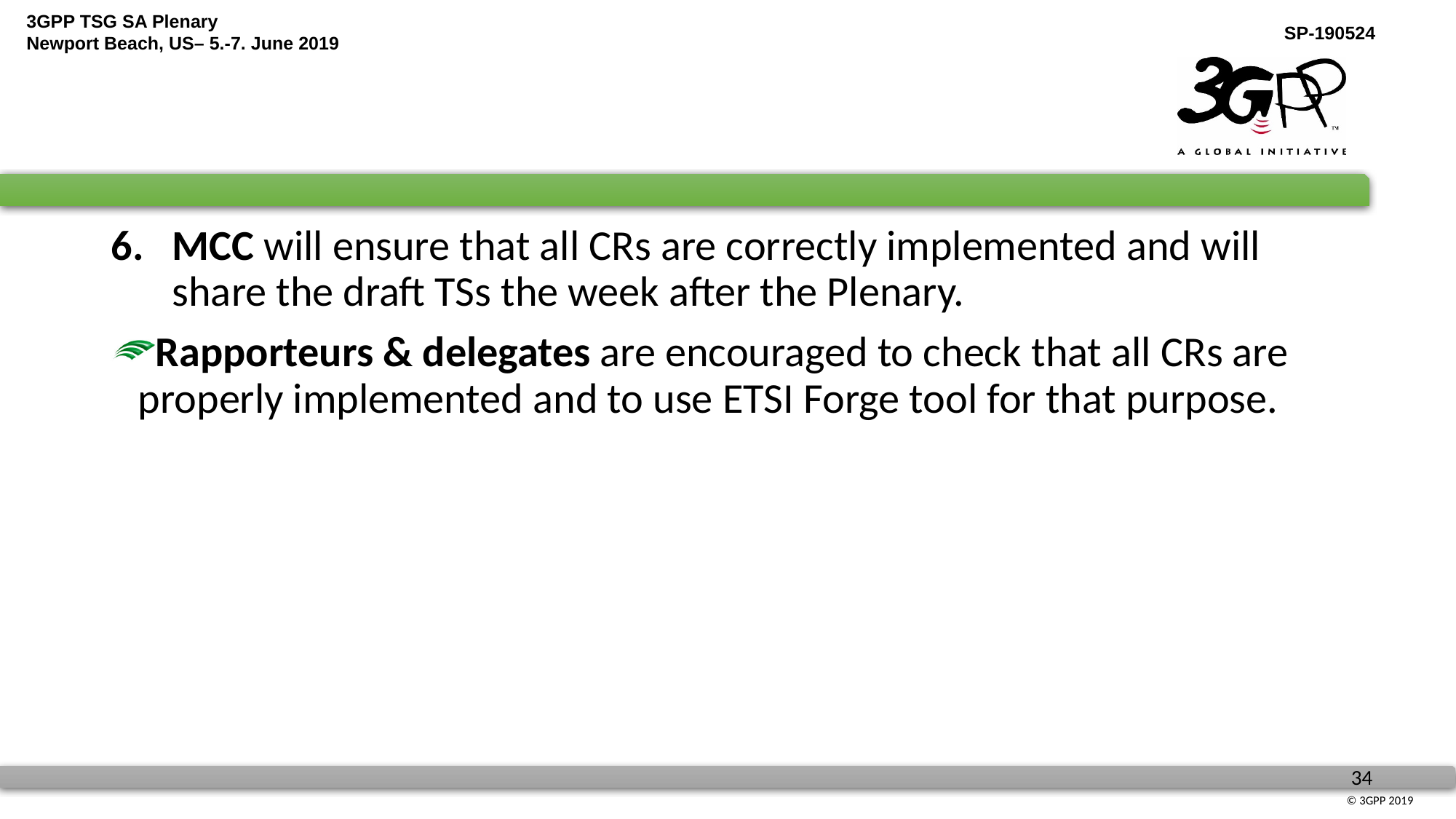

#
MCC will ensure that all CRs are correctly implemented and will share the draft TSs the week after the Plenary.
Rapporteurs & delegates are encouraged to check that all CRs are properly implemented and to use ETSI Forge tool for that purpose.